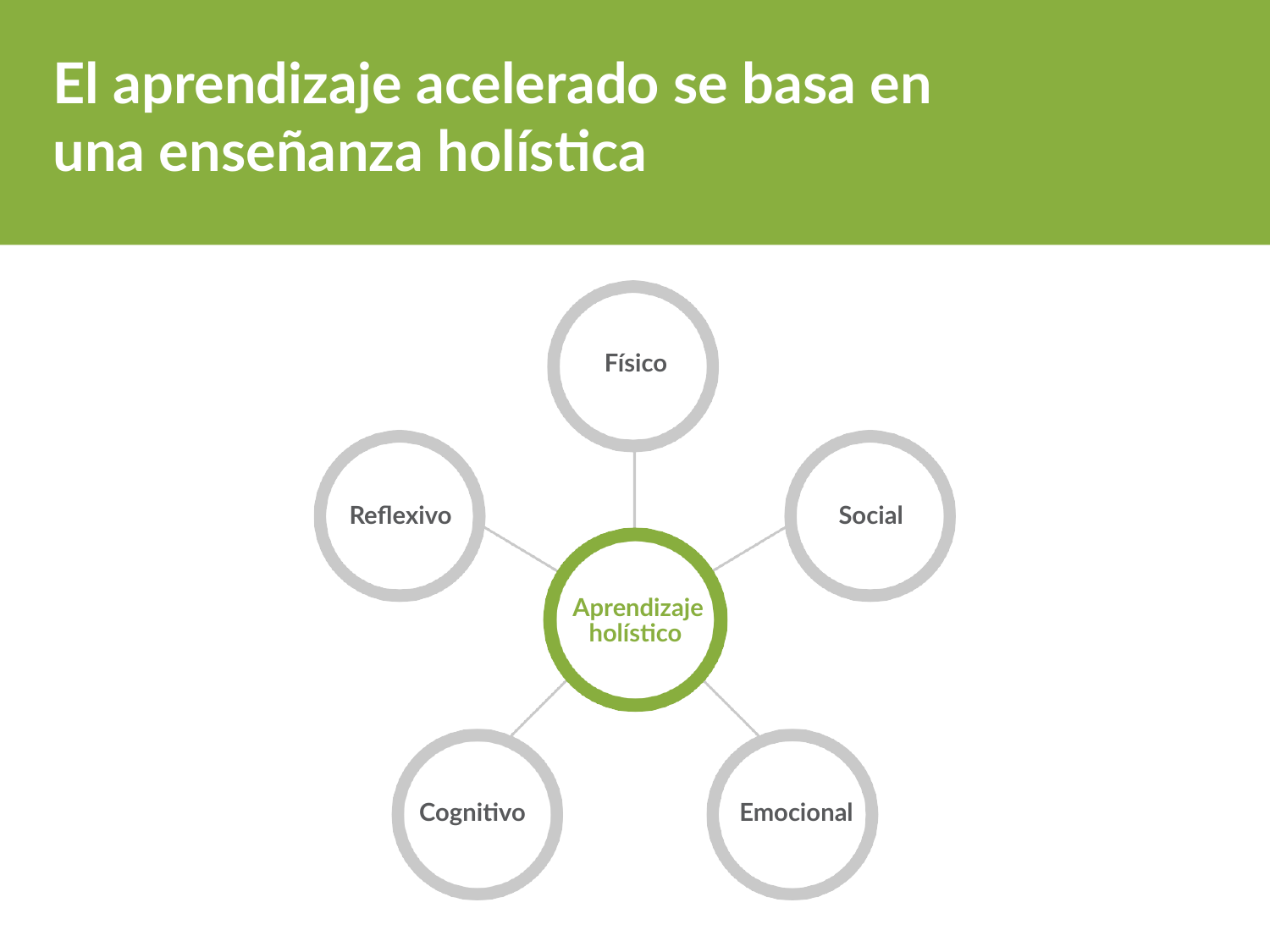

# El aprendizaje acelerado se basa en una enseñanza holística

Físico
Reflexivo
Social
Aprendizaje holístico
Cognitivo
Emocional